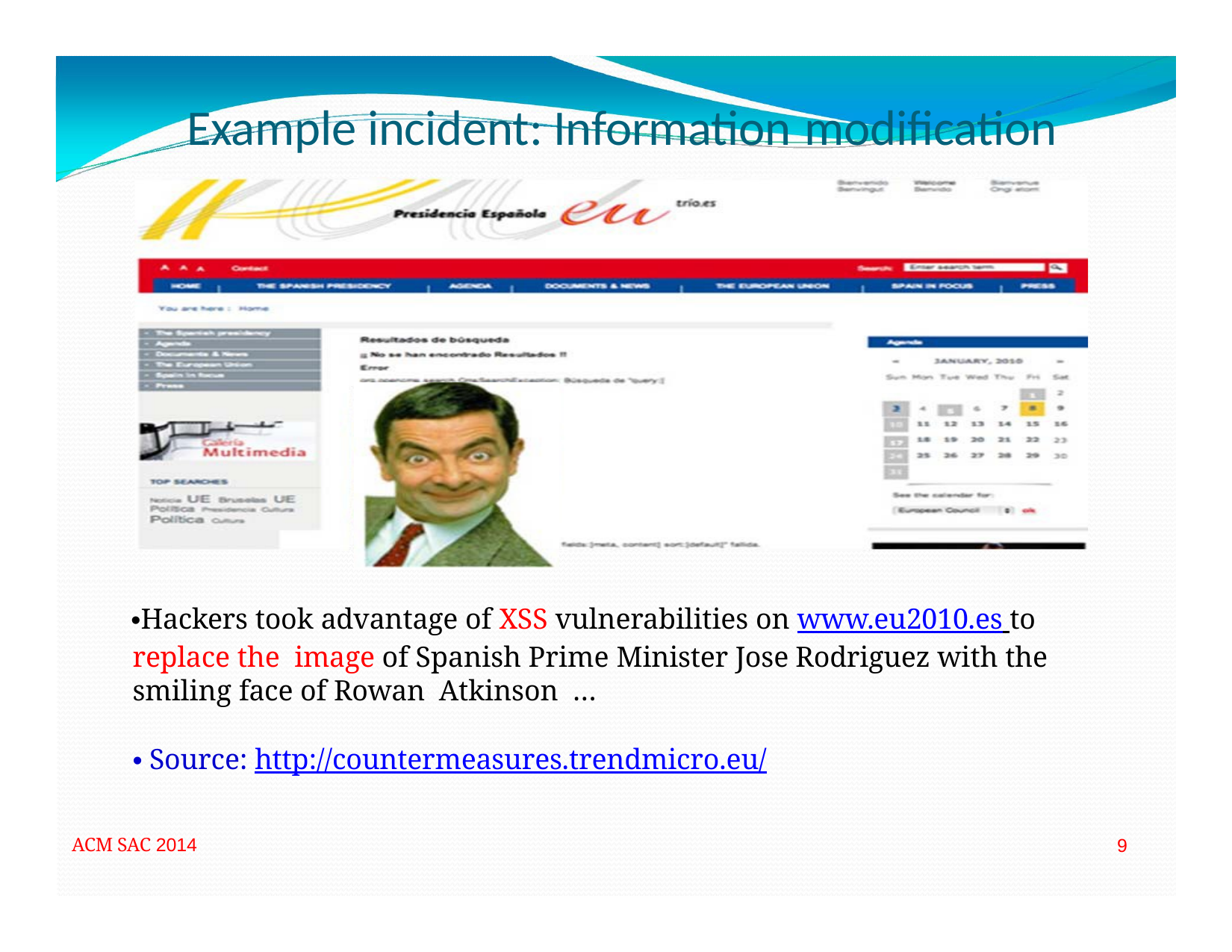

# Example incident: Information modification

Hackers took advantage of XSS vulnerabilities on www.eu2010.es to replace the  image of Spanish Prime Minister Jose Rodriguez with the smiling face of Rowan  Atkinson …

Source: http://countermeasures.trendmicro.eu/
ACM SAC 2014
9